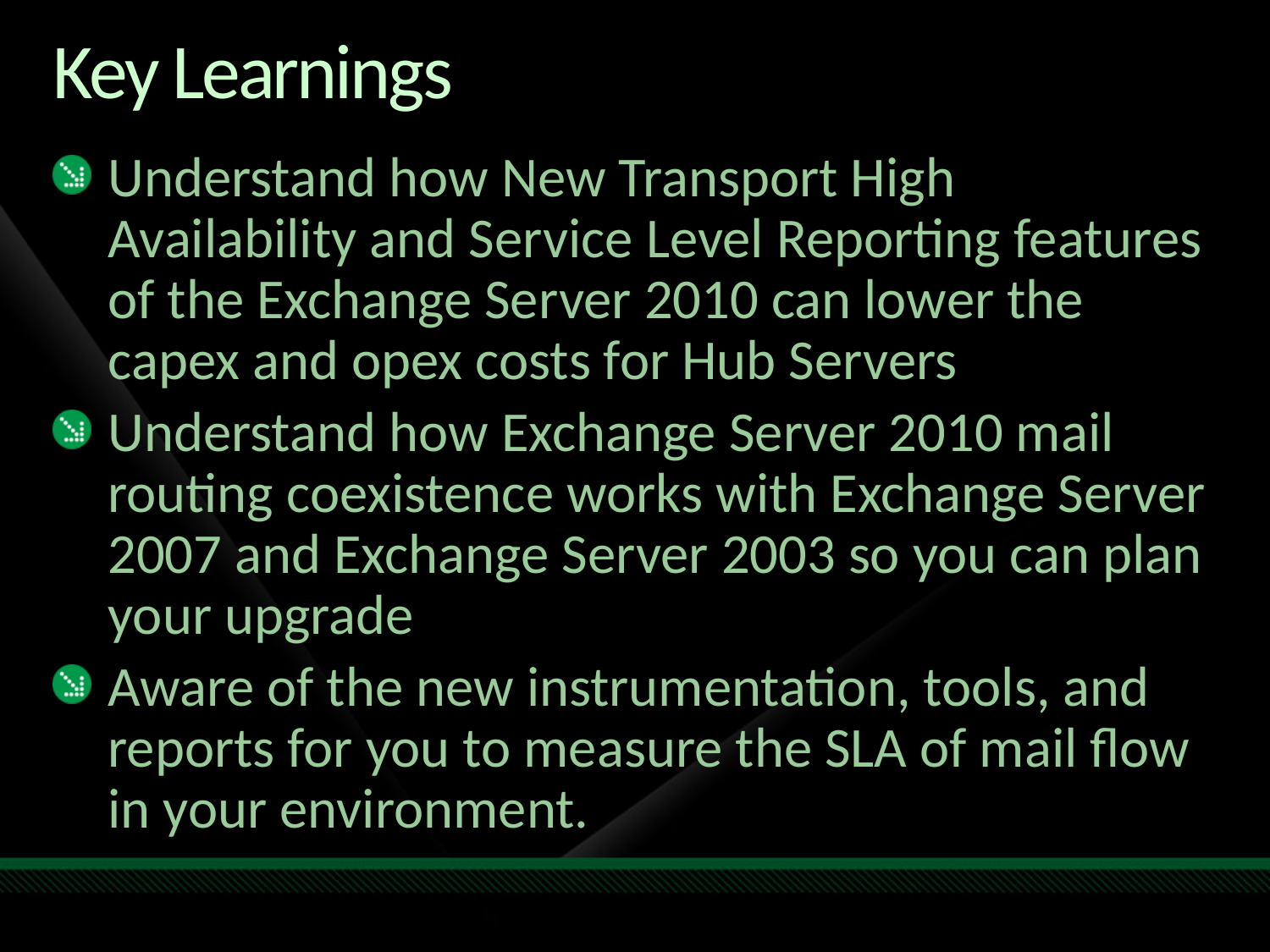

# Key Learnings
Understand how New Transport High Availability and Service Level Reporting features of the Exchange Server 2010 can lower the capex and opex costs for Hub Servers
Understand how Exchange Server 2010 mail routing coexistence works with Exchange Server 2007 and Exchange Server 2003 so you can plan your upgrade
Aware of the new instrumentation, tools, and reports for you to measure the SLA of mail flow in your environment.